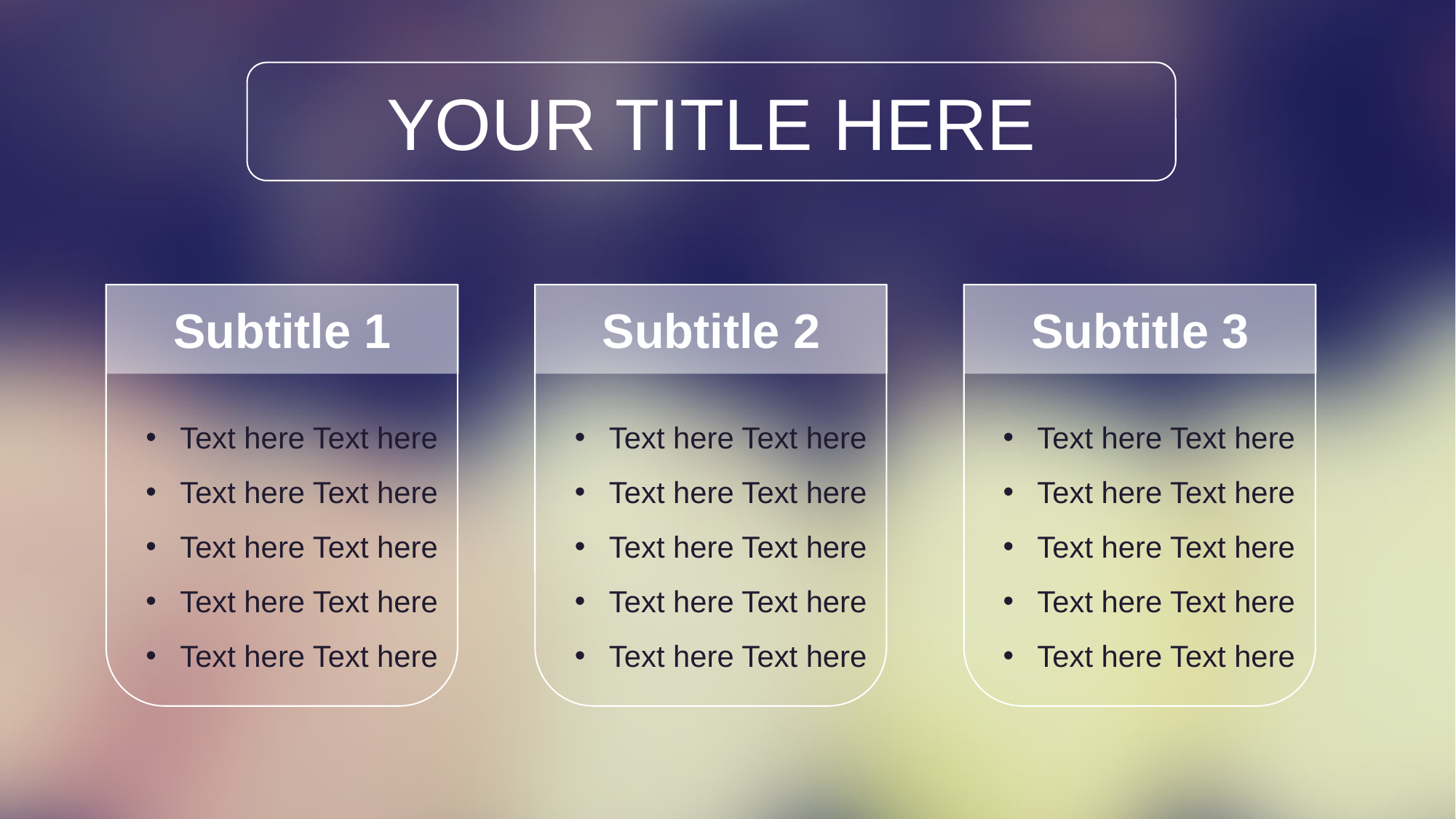

YOUR TITLE HERE
Subtitle 1

Text here Text here
Text here Text here
Text here Text here
Text here Text here
Text here Text here
Subtitle 2

Text here Text here
Text here Text here
Text here Text here
Text here Text here
Text here Text here
Subtitle 3

Text here Text here
Text here Text here
Text here Text here
Text here Text here
Text here Text here